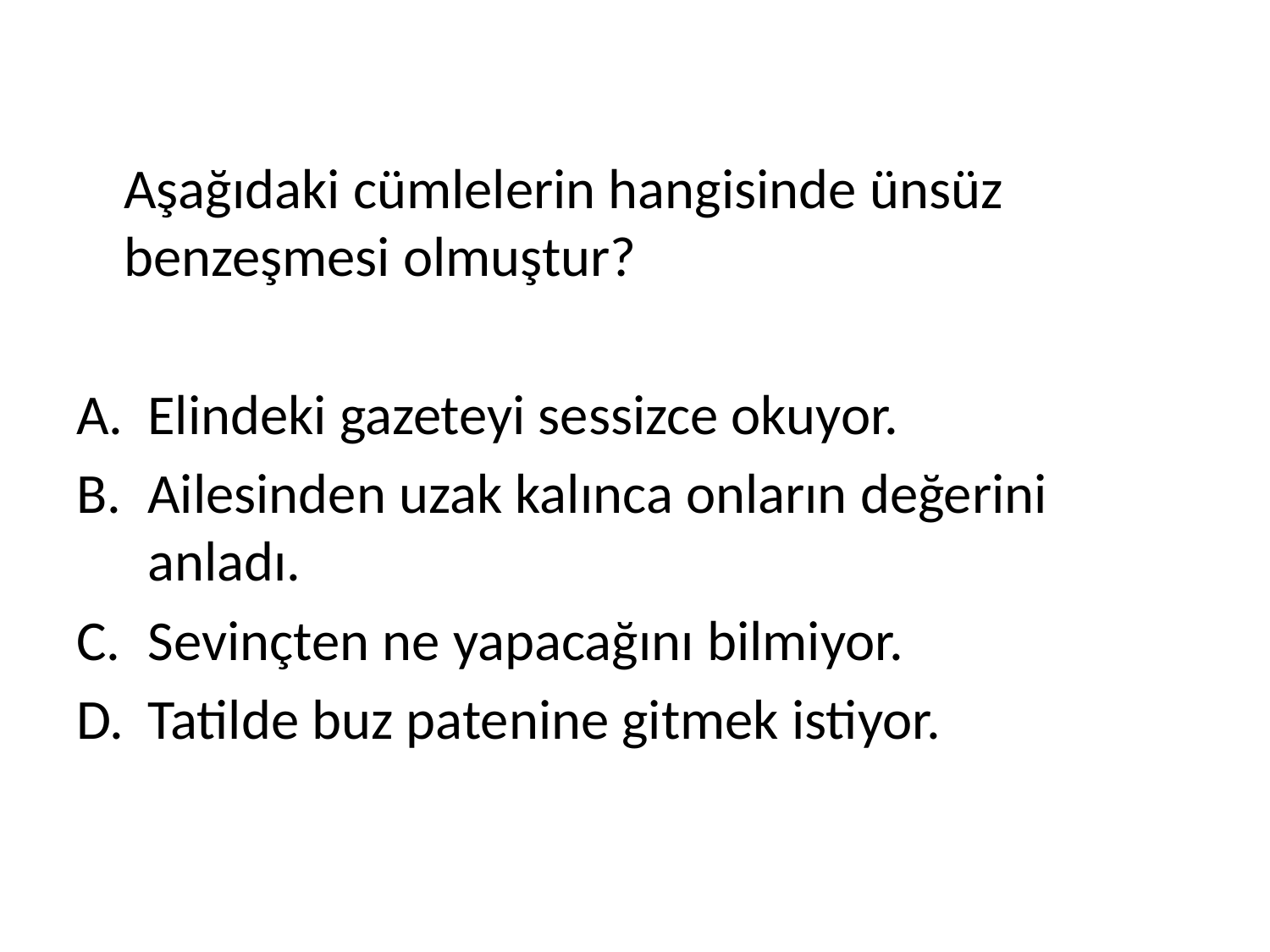

Aşağıdaki cümlelerin hangisinde ünsüz benzeşmesi olmuştur?

Elindeki gazeteyi sessizce okuyor.
Ailesinden uzak kalınca onların değerini anladı.
Sevinçten ne yapacağını bilmiyor.
Tatilde buz patenine gitmek istiyor.